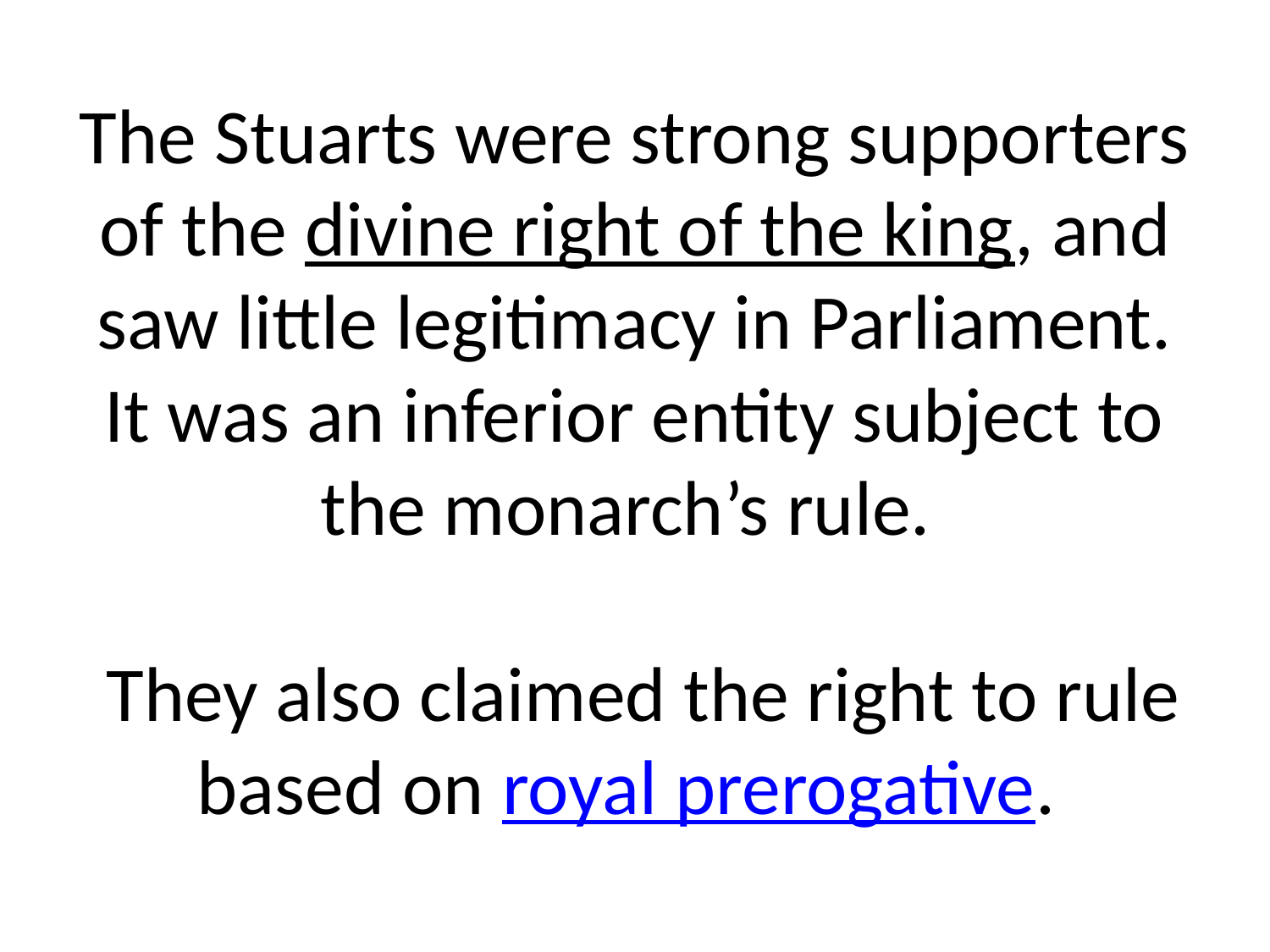

# The Stuarts were strong supporters of the divine right of the king, and saw little legitimacy in Parliament. It was an inferior entity subject to the monarch’s rule. They also claimed the right to rule based on royal prerogative.